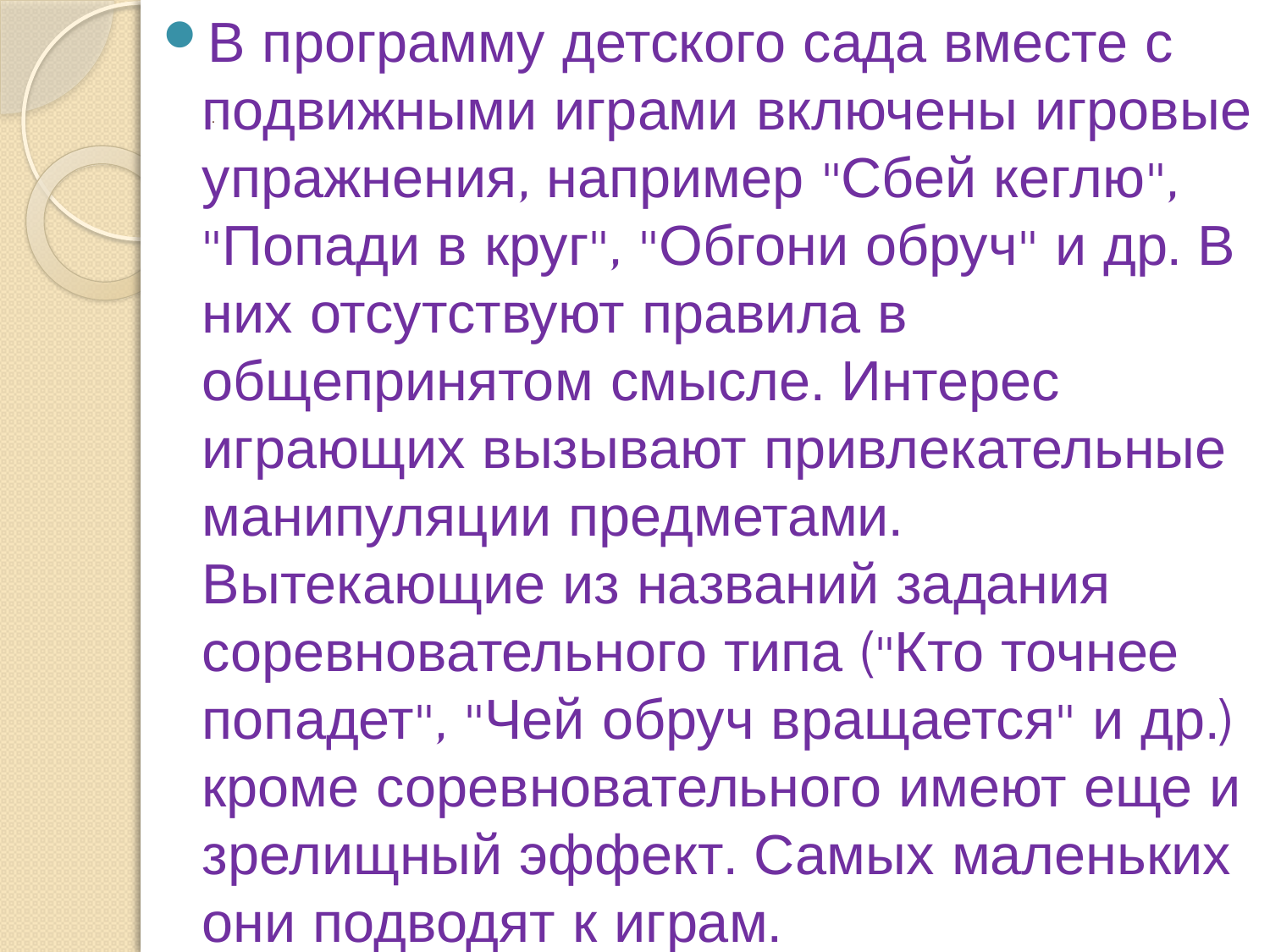

В программу детского сада вместе с подвижными играми включены игровые упражнения, например "Сбей кеглю", "Попади в круг", "Обгони обруч" и др. В них отсутствуют правила в общепринятом смысле. Интерес играющих вызывают привлекательные манипуляции предметами. Вытекающие из названий задания соревновательного типа ("Кто точнее попадет", "Чей обруч вращается" и др.) кроме соревновательного имеют еще и зрелищный эффект. Самых маленьких они подводят к играм.

# .